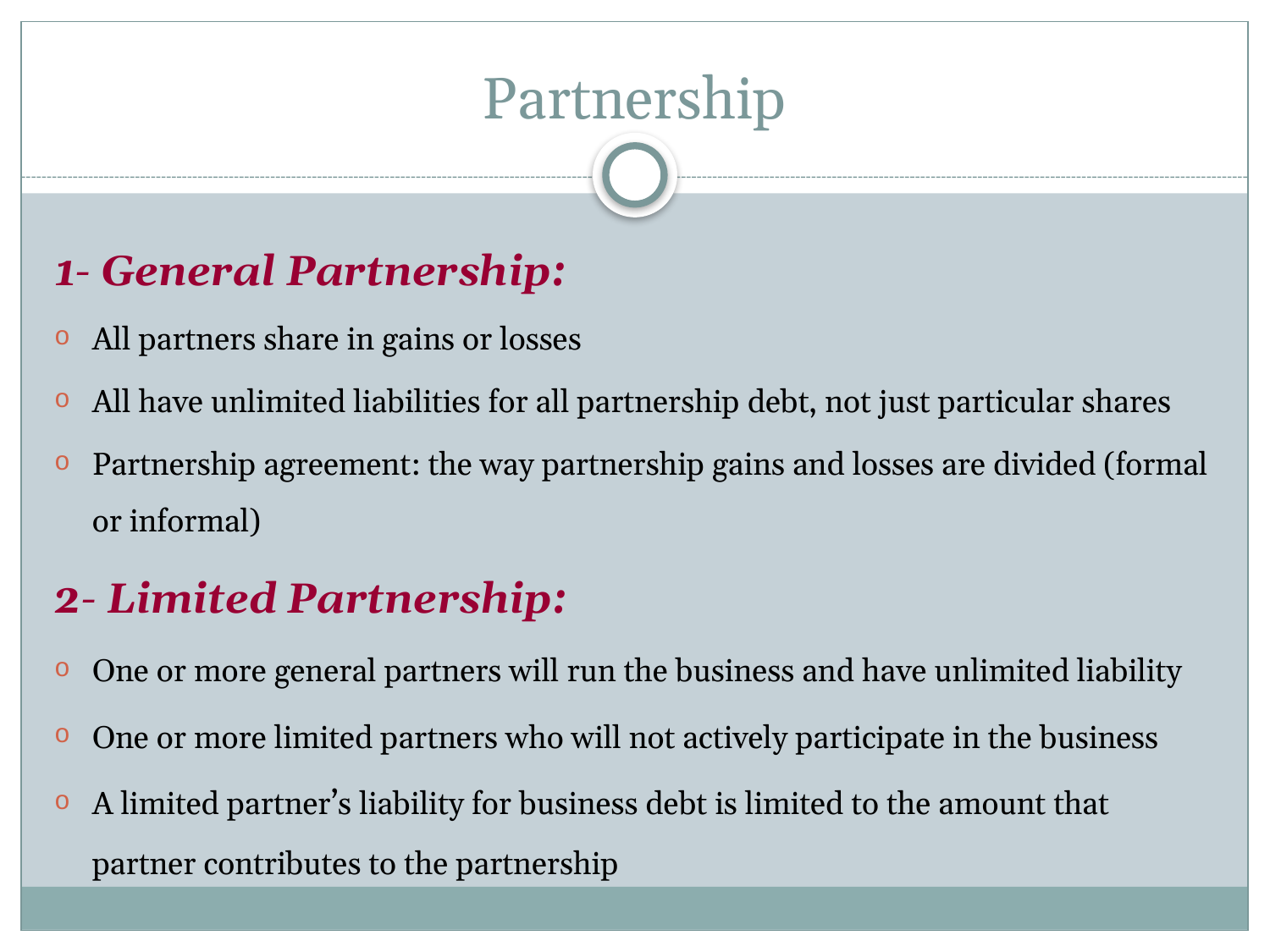

# Partnership
1- General Partnership:
All partners share in gains or losses
All have unlimited liabilities for all partnership debt, not just particular shares
Partnership agreement: the way partnership gains and losses are divided (formal or informal)
2- Limited Partnership:
One or more general partners will run the business and have unlimited liability
One or more limited partners who will not actively participate in the business
A limited partner’s liability for business debt is limited to the amount that partner contributes to the partnership